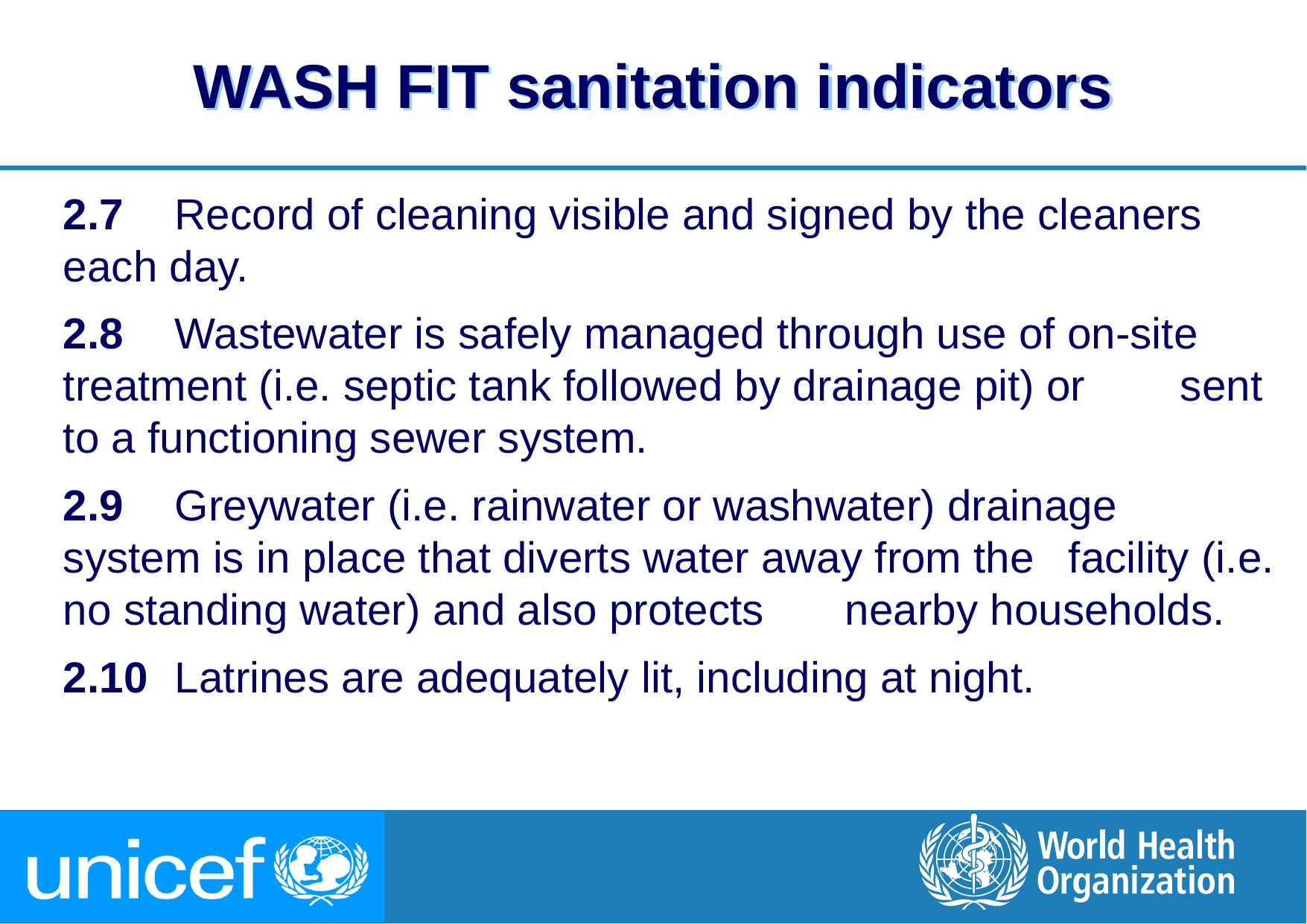

# WASH FIT sanitation indicators
2.7 	Record of cleaning visible and signed by the cleaners 	each day.
2.8 	Wastewater is safely managed through use of on-site 	treatment (i.e. septic tank followed by drainage pit) or 	sent to a functioning sewer system.
2.9 	Greywater (i.e. rainwater or washwater) drainage 	system is in place that diverts water away from the 	facility (i.e. no standing water) and also protects 	nearby households.
2.10 	Latrines are adequately lit, including at night.